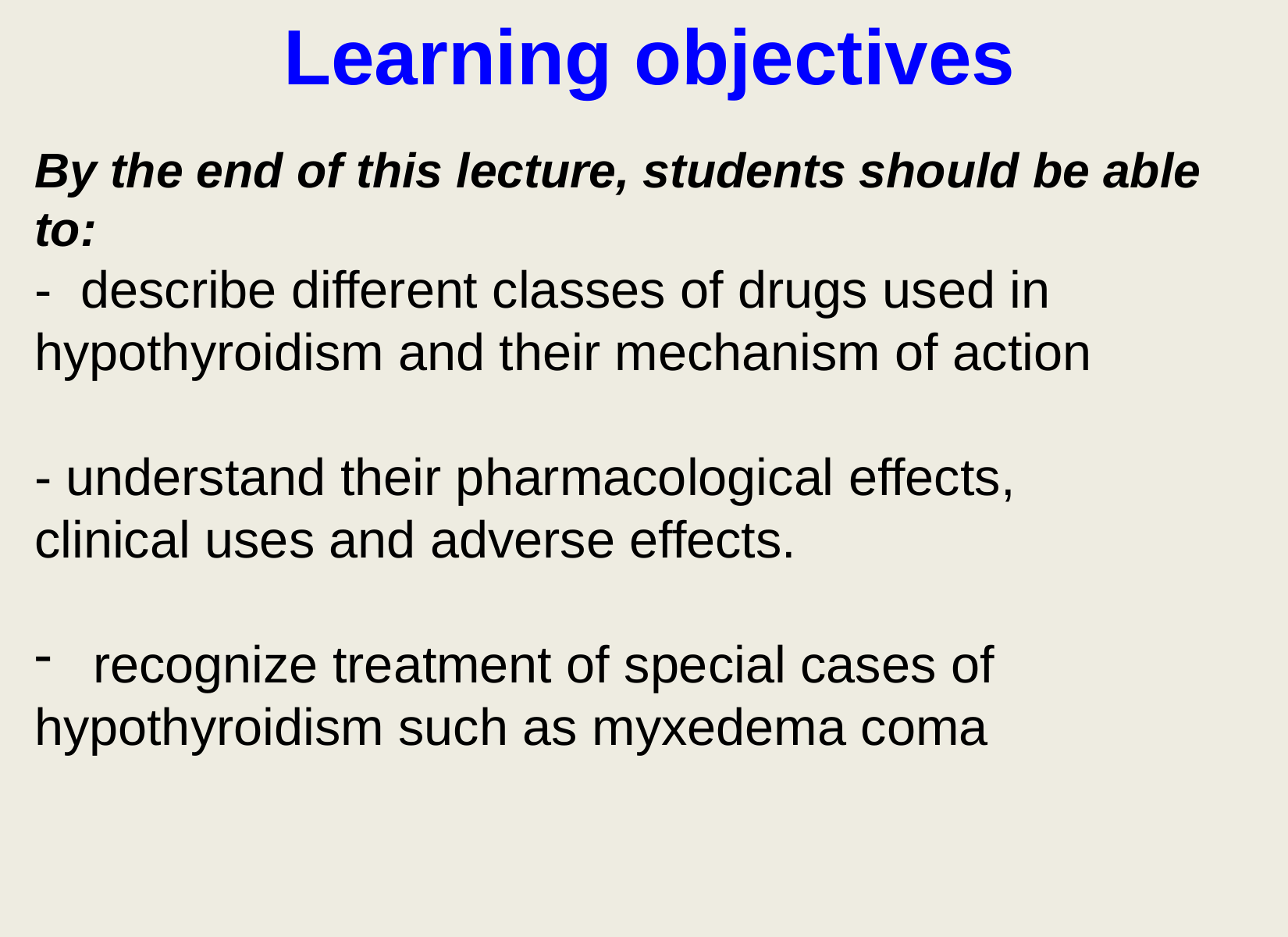

Learning objectives

By the end of this lecture, students should be able to:
-  describe different classes of drugs used in hypothyroidism and their mechanism of action

- understand their pharmacological effects,
clinical uses and adverse effects.

recognize treatment of special cases of
hypothyroidism such as myxedema coma